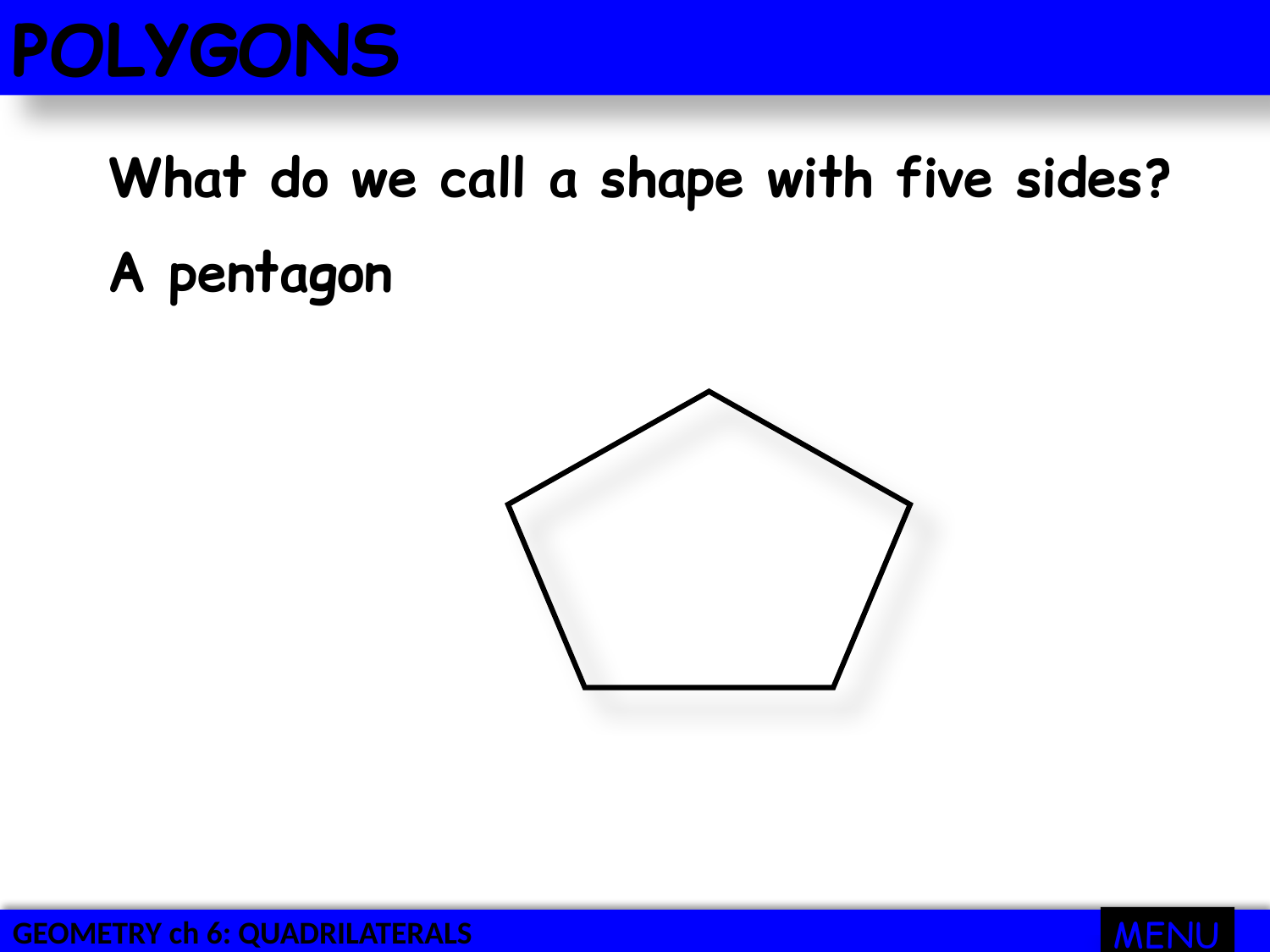

POLYGONS
What do we call a shape with five sides?
A pentagon

MENU
GEOMETRY ch 6: QUADRILATERALS